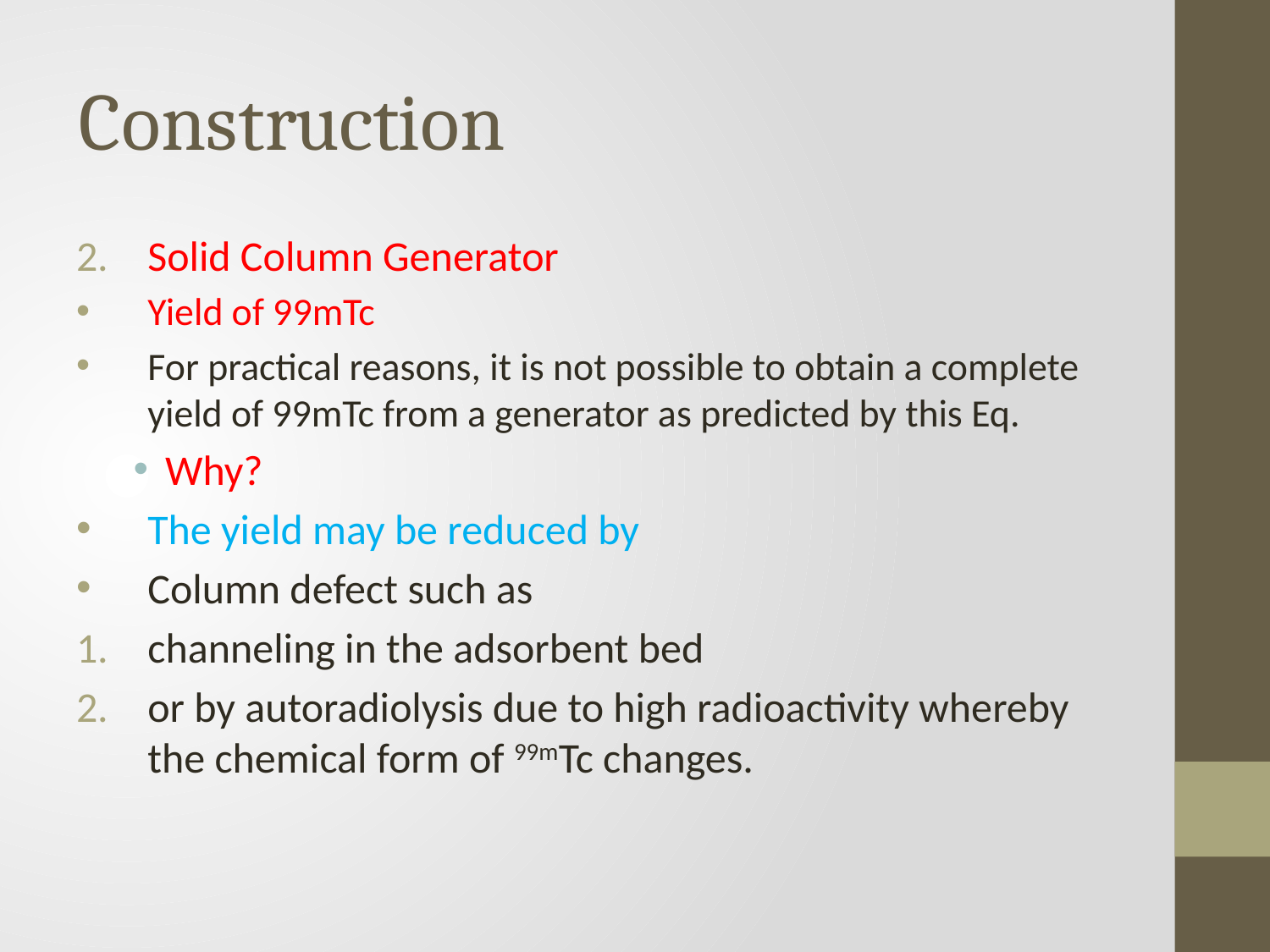

# Construction
Solid Column Generator
Yield of 99mTc
For practical reasons, it is not possible to obtain a complete yield of 99mTc from a generator as predicted by this Eq.
Why?
The yield may be reduced by
Column defect such as
channeling in the adsorbent bed
or by autoradiolysis due to high radioactivity whereby the chemical form of 99mTc changes.